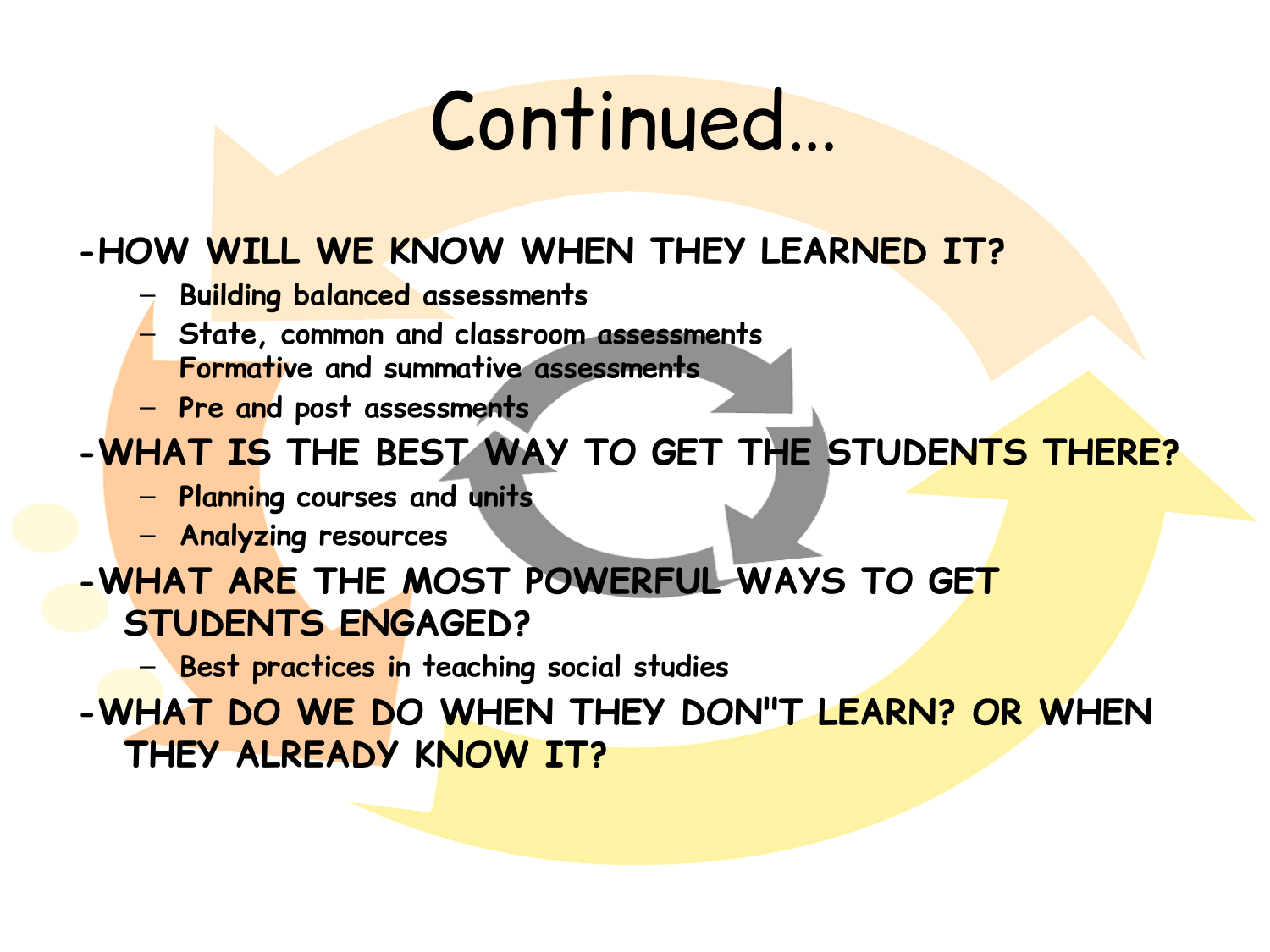

# Continued…
-HOW WILL WE KNOW WHEN THEY LEARNED IT?
Building balanced assessments
State, common and classroom assessments
Formative and summative assessments
Pre and post assessments
-WHAT IS THE BEST WAY TO GET THE STUDENTS THERE?
Planning courses and units
Analyzing resources
-WHAT ARE THE MOST POWERFUL WAYS TO GET STUDENTS ENGAGED?
Best practices in teaching social studies
-WHAT DO WE DO WHEN THEY DON"T LEARN? OR WHEN THEY ALREADY KNOW IT?